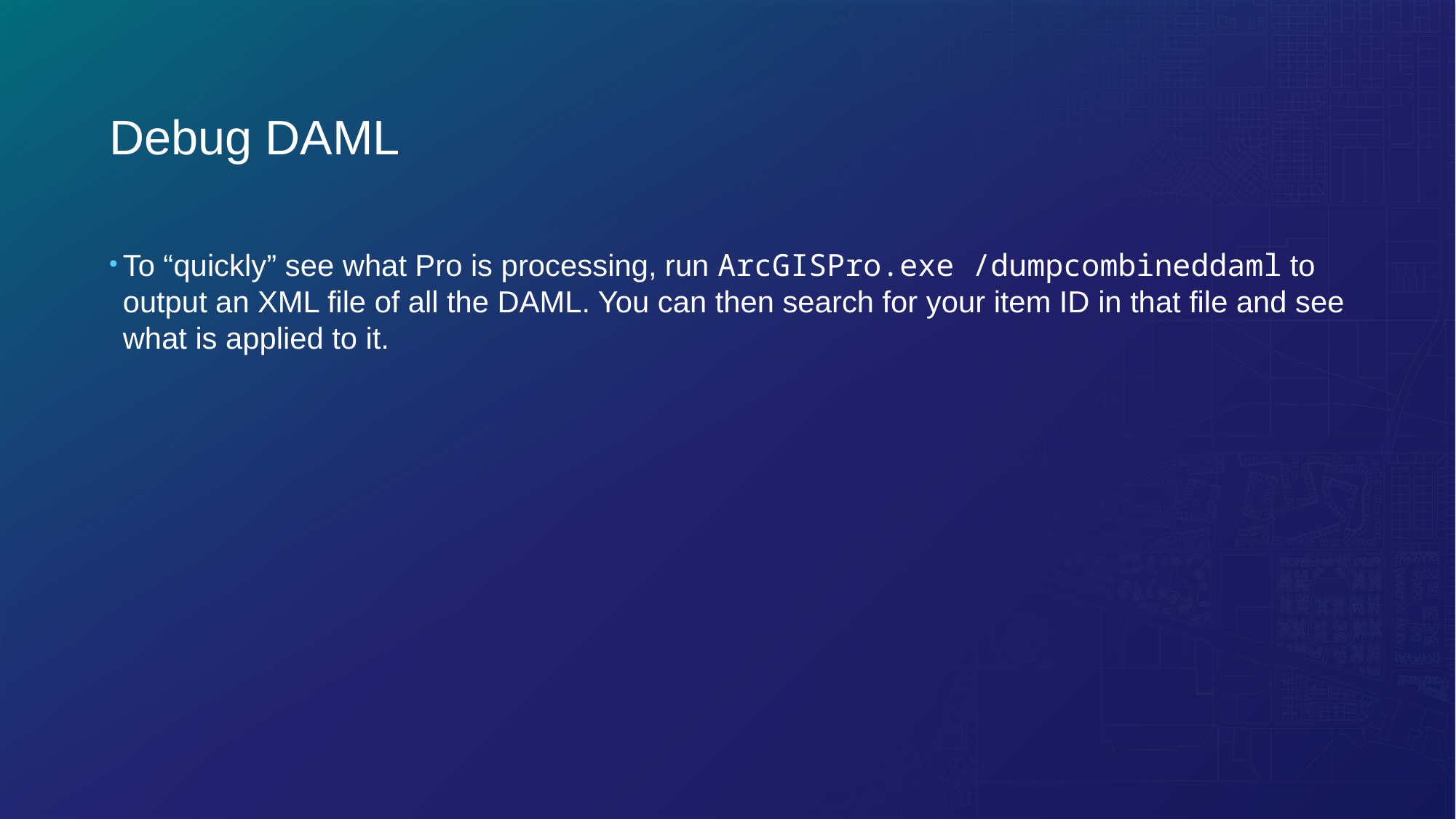

# Debug DAML
To “quickly” see what Pro is processing, run ArcGISPro.exe /dumpcombineddaml to output an XML file of all the DAML. You can then search for your item ID in that file and see what is applied to it.